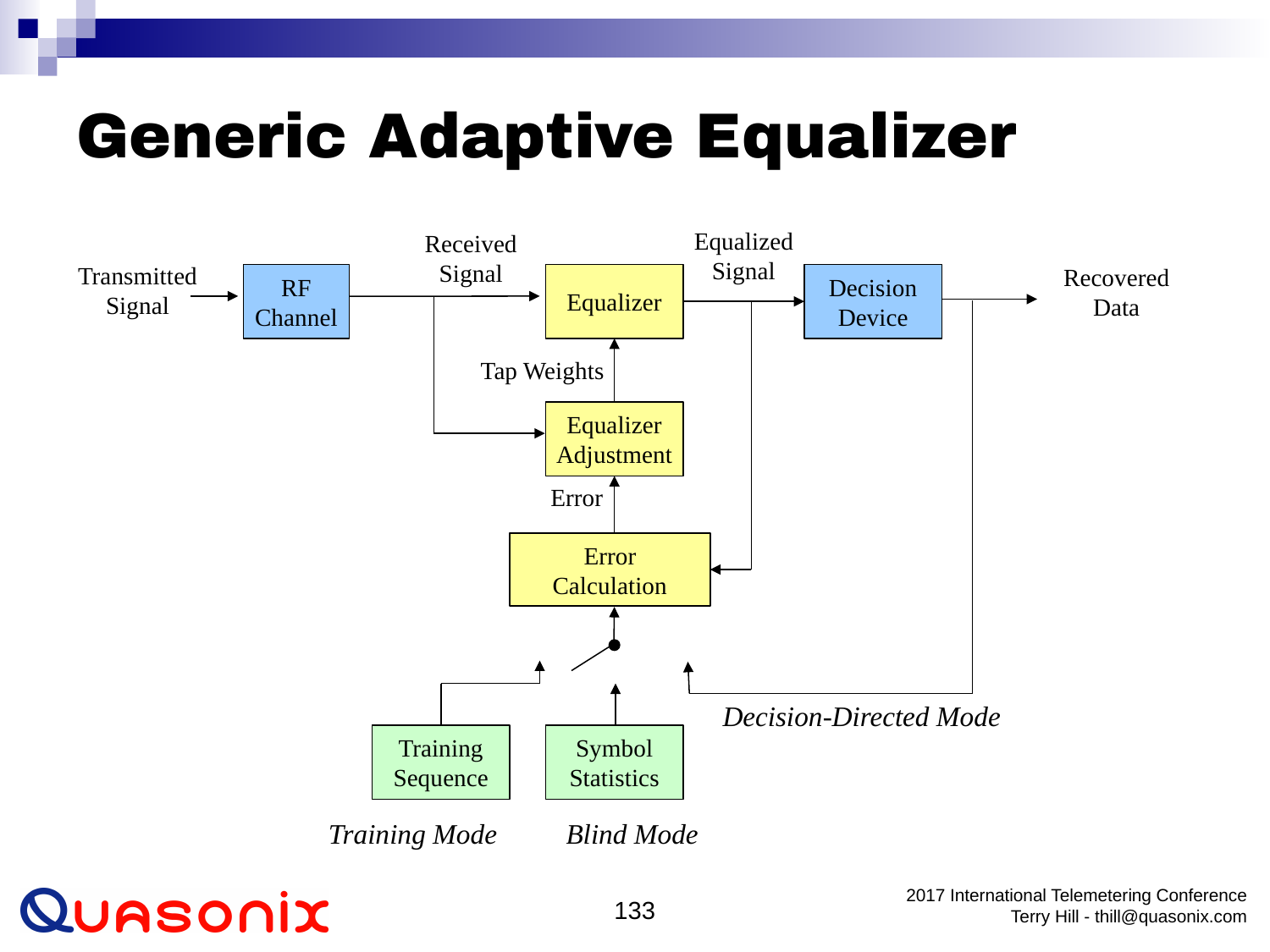

# Generic Adaptive Equalizer
Equalized
Signal
Received Signal
Transmitted Signal
Recovered
Data
RF
Channel
Equalizer
Decision
Device
Tap Weights
Equalizer
Adjustment
Error
Error
Calculation

Decision-Directed Mode
Training
Sequence
Symbol
Statistics
Training Mode
Blind Mode